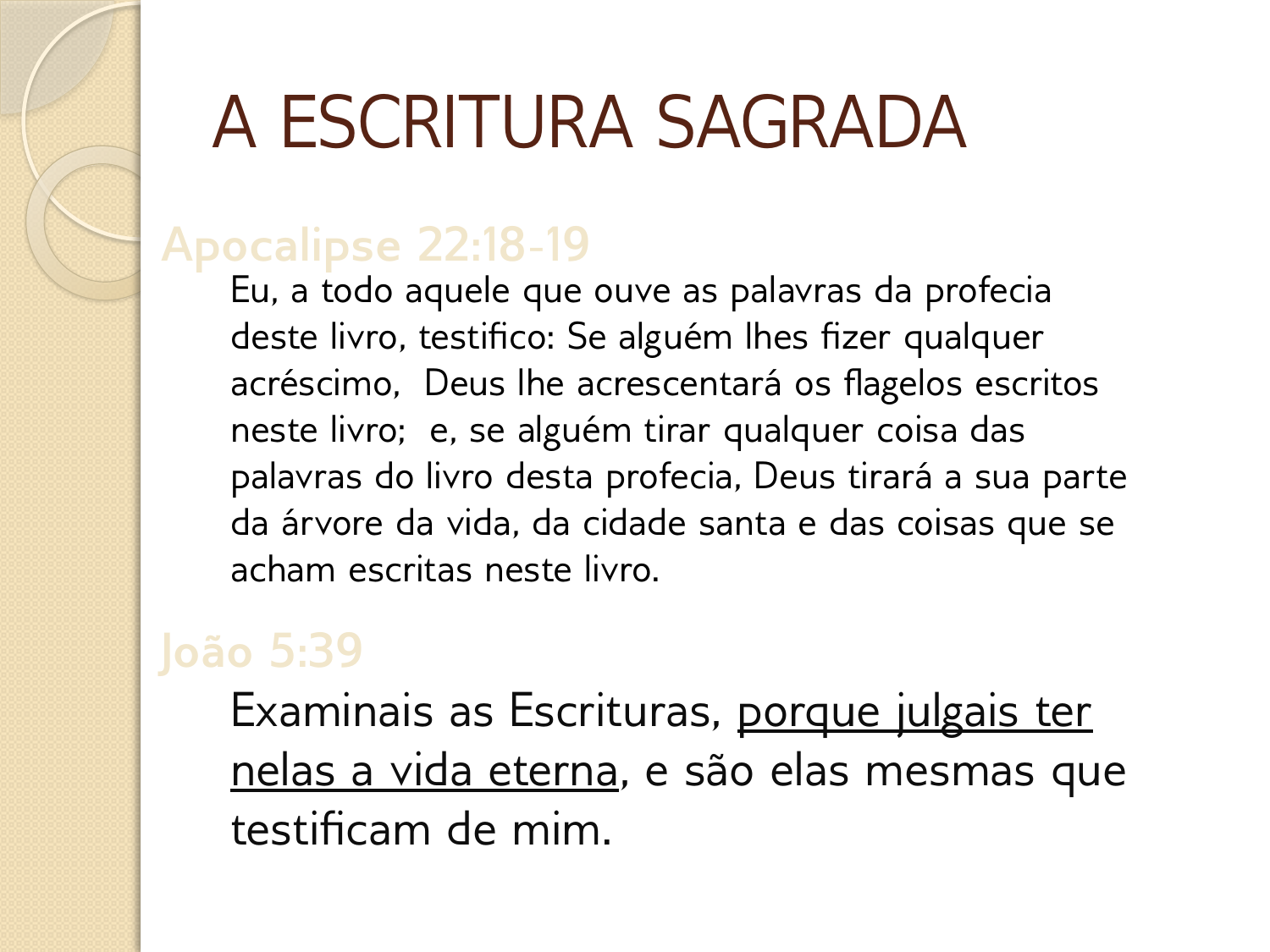

# A ESCRITURA SAGRADA
Apocalipse 22:18-19
Eu, a todo aquele que ouve as palavras da profecia deste livro, testifico: Se alguém lhes fizer qualquer acréscimo,  Deus lhe acrescentará os flagelos escritos neste livro;  e, se alguém tirar qualquer coisa das palavras do livro desta profecia, Deus tirará a sua parte da árvore da vida, da cidade santa e das coisas que se acham escritas neste livro.
João 5:39
Examinais as Escrituras, porque julgais ter nelas a vida eterna, e são elas mesmas que testificam de mim.